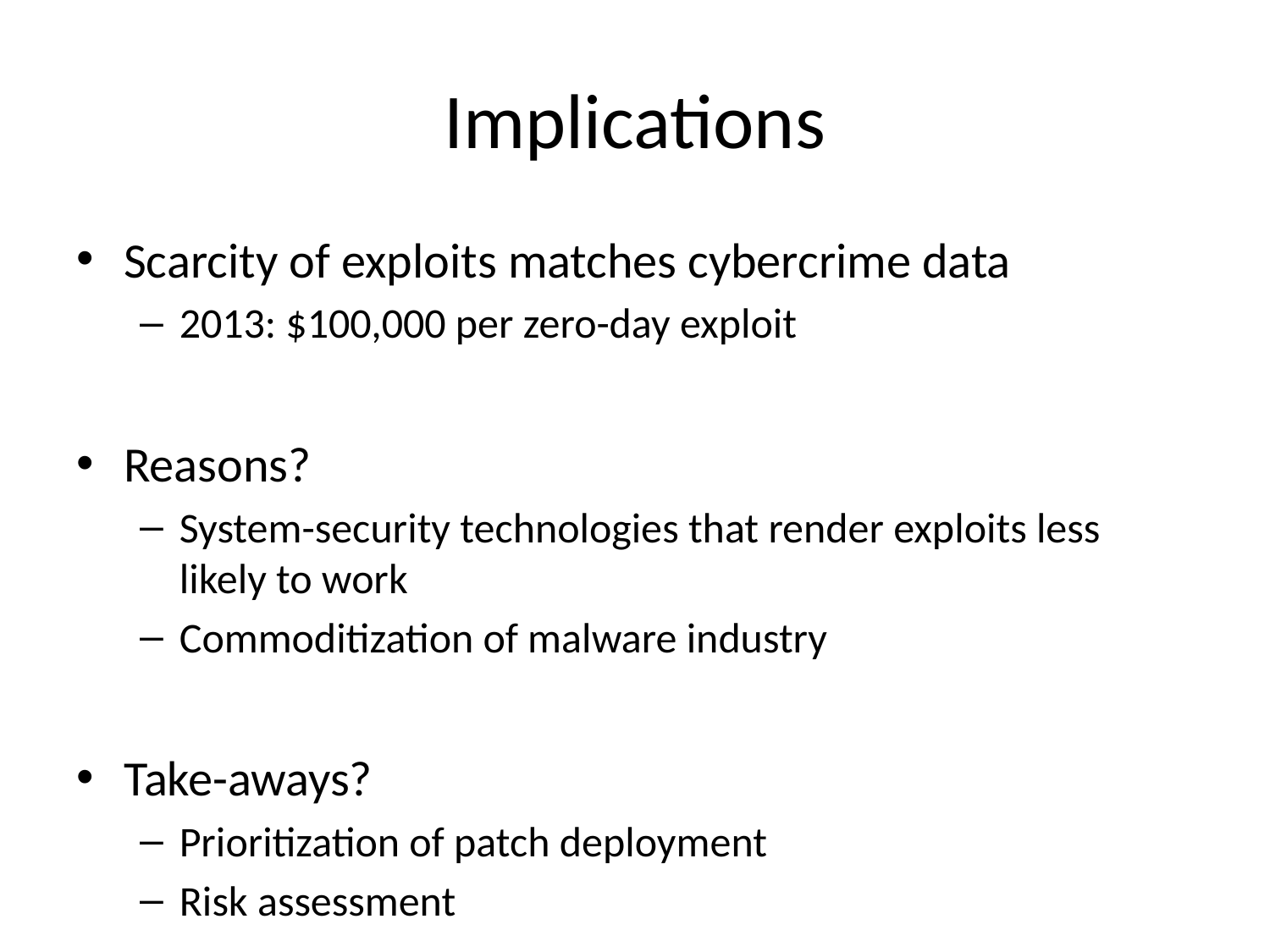

# Implications
Scarcity of exploits matches cybercrime data
2013: $100,000 per zero-day exploit

Reasons?
System-security technologies that render exploits less likely to work
Commoditization of malware industry

Take-aways?
Prioritization of patch deployment
Risk assessment